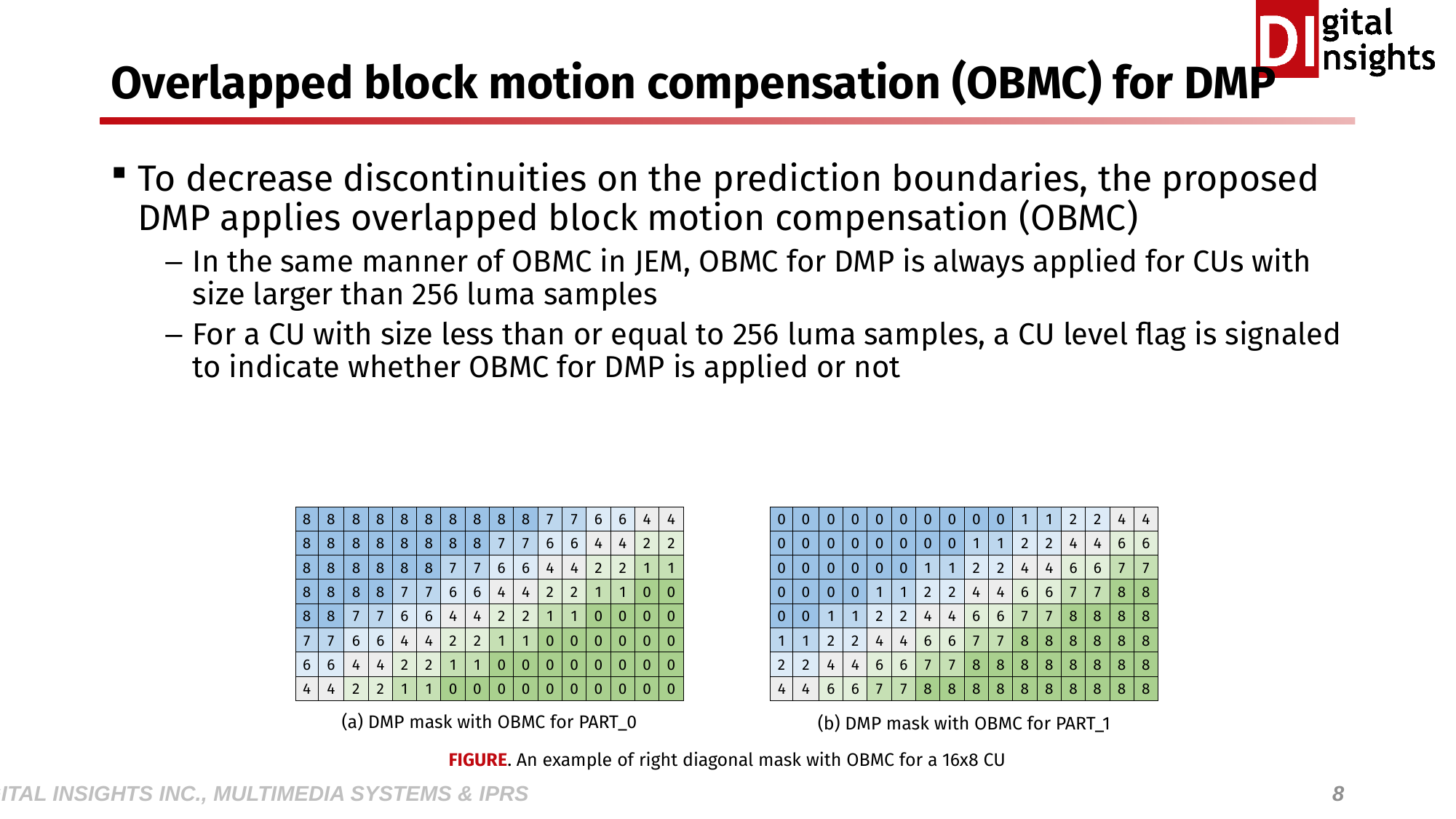

# Overlapped block motion compensation (OBMC) for DMP
To decrease discontinuities on the prediction boundaries, the proposed DMP applies overlapped block motion compensation (OBMC)
In the same manner of OBMC in JEM, OBMC for DMP is always applied for CUs with size larger than 256 luma samples
For a CU with size less than or equal to 256 luma samples, a CU level flag is signaled to indicate whether OBMC for DMP is applied or not
| 8 | 8 | 8 | 8 | 8 | 8 | 8 | 8 | 8 | 8 | 7 | 7 | 6 | 6 | 4 | 4 |
| --- | --- | --- | --- | --- | --- | --- | --- | --- | --- | --- | --- | --- | --- | --- | --- |
| 8 | 8 | 8 | 8 | 8 | 8 | 8 | 8 | 7 | 7 | 6 | 6 | 4 | 4 | 2 | 2 |
| 8 | 8 | 8 | 8 | 8 | 8 | 7 | 7 | 6 | 6 | 4 | 4 | 2 | 2 | 1 | 1 |
| 8 | 8 | 8 | 8 | 7 | 7 | 6 | 6 | 4 | 4 | 2 | 2 | 1 | 1 | 0 | 0 |
| 8 | 8 | 7 | 7 | 6 | 6 | 4 | 4 | 2 | 2 | 1 | 1 | 0 | 0 | 0 | 0 |
| 7 | 7 | 6 | 6 | 4 | 4 | 2 | 2 | 1 | 1 | 0 | 0 | 0 | 0 | 0 | 0 |
| 6 | 6 | 4 | 4 | 2 | 2 | 1 | 1 | 0 | 0 | 0 | 0 | 0 | 0 | 0 | 0 |
| 4 | 4 | 2 | 2 | 1 | 1 | 0 | 0 | 0 | 0 | 0 | 0 | 0 | 0 | 0 | 0 |
| 0 | 0 | 0 | 0 | 0 | 0 | 0 | 0 | 0 | 0 | 1 | 1 | 2 | 2 | 4 | 4 |
| --- | --- | --- | --- | --- | --- | --- | --- | --- | --- | --- | --- | --- | --- | --- | --- |
| 0 | 0 | 0 | 0 | 0 | 0 | 0 | 0 | 1 | 1 | 2 | 2 | 4 | 4 | 6 | 6 |
| 0 | 0 | 0 | 0 | 0 | 0 | 1 | 1 | 2 | 2 | 4 | 4 | 6 | 6 | 7 | 7 |
| 0 | 0 | 0 | 0 | 1 | 1 | 2 | 2 | 4 | 4 | 6 | 6 | 7 | 7 | 8 | 8 |
| 0 | 0 | 1 | 1 | 2 | 2 | 4 | 4 | 6 | 6 | 7 | 7 | 8 | 8 | 8 | 8 |
| 1 | 1 | 2 | 2 | 4 | 4 | 6 | 6 | 7 | 7 | 8 | 8 | 8 | 8 | 8 | 8 |
| 2 | 2 | 4 | 4 | 6 | 6 | 7 | 7 | 8 | 8 | 8 | 8 | 8 | 8 | 8 | 8 |
| 4 | 4 | 6 | 6 | 7 | 7 | 8 | 8 | 8 | 8 | 8 | 8 | 8 | 8 | 8 | 8 |
(a) DMP mask with OBMC for PART_0
(b) DMP mask with OBMC for PART_1
FIGURE. An example of right diagonal mask with OBMC for a 16x8 CU
8